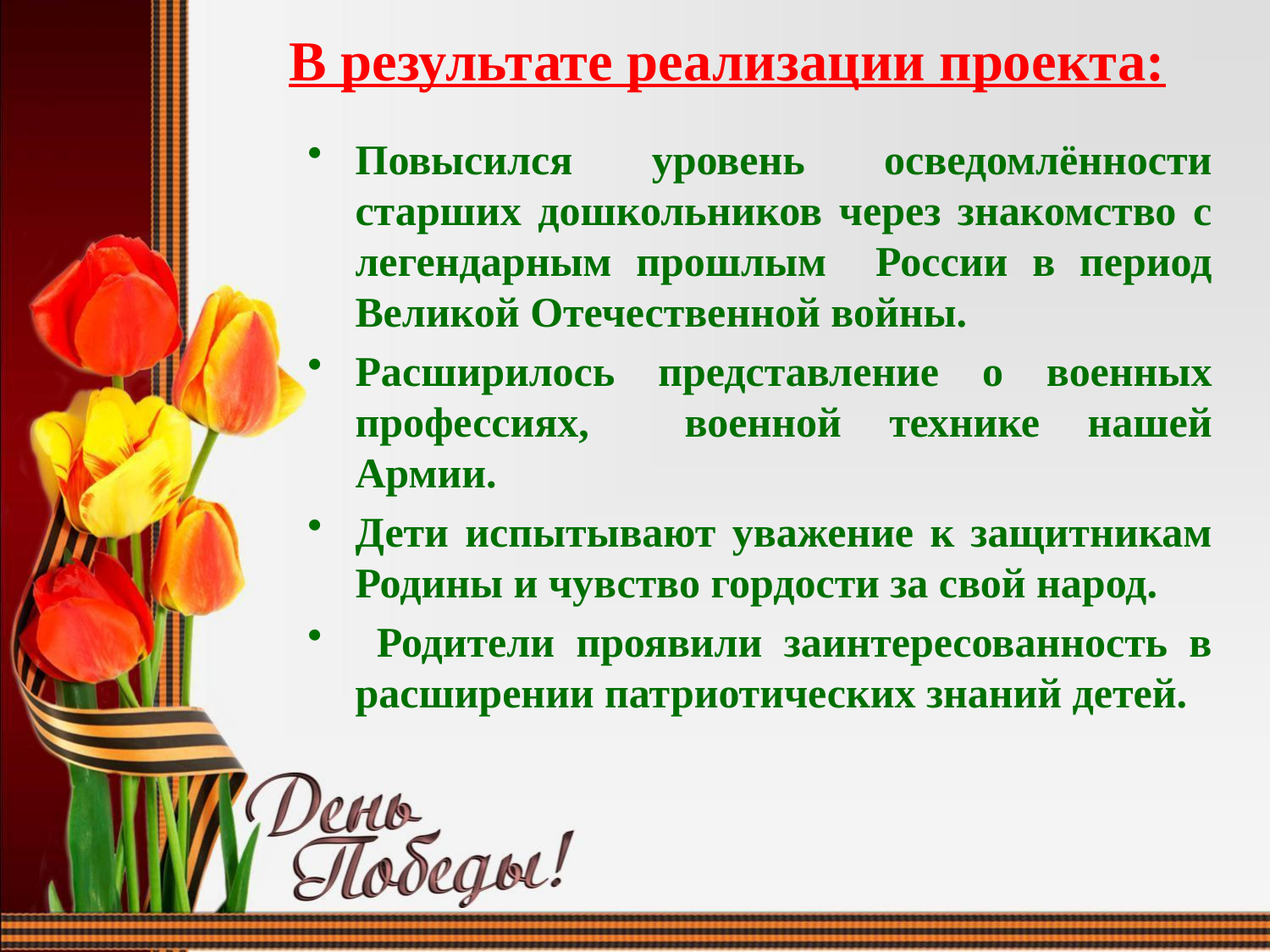

# В результате реализации проекта:
Повысился уровень осведомлённости старших дошкольников через знакомство с легендарным прошлым  России в период Великой Отечественной войны.
Расширилось представление о военных профессиях,  военной технике нашей Армии.
Дети испытывают уважение к защитникам Родины и чувство гордости за свой народ.
 Родители проявили заинтересованность в расширении патриотических знаний детей.